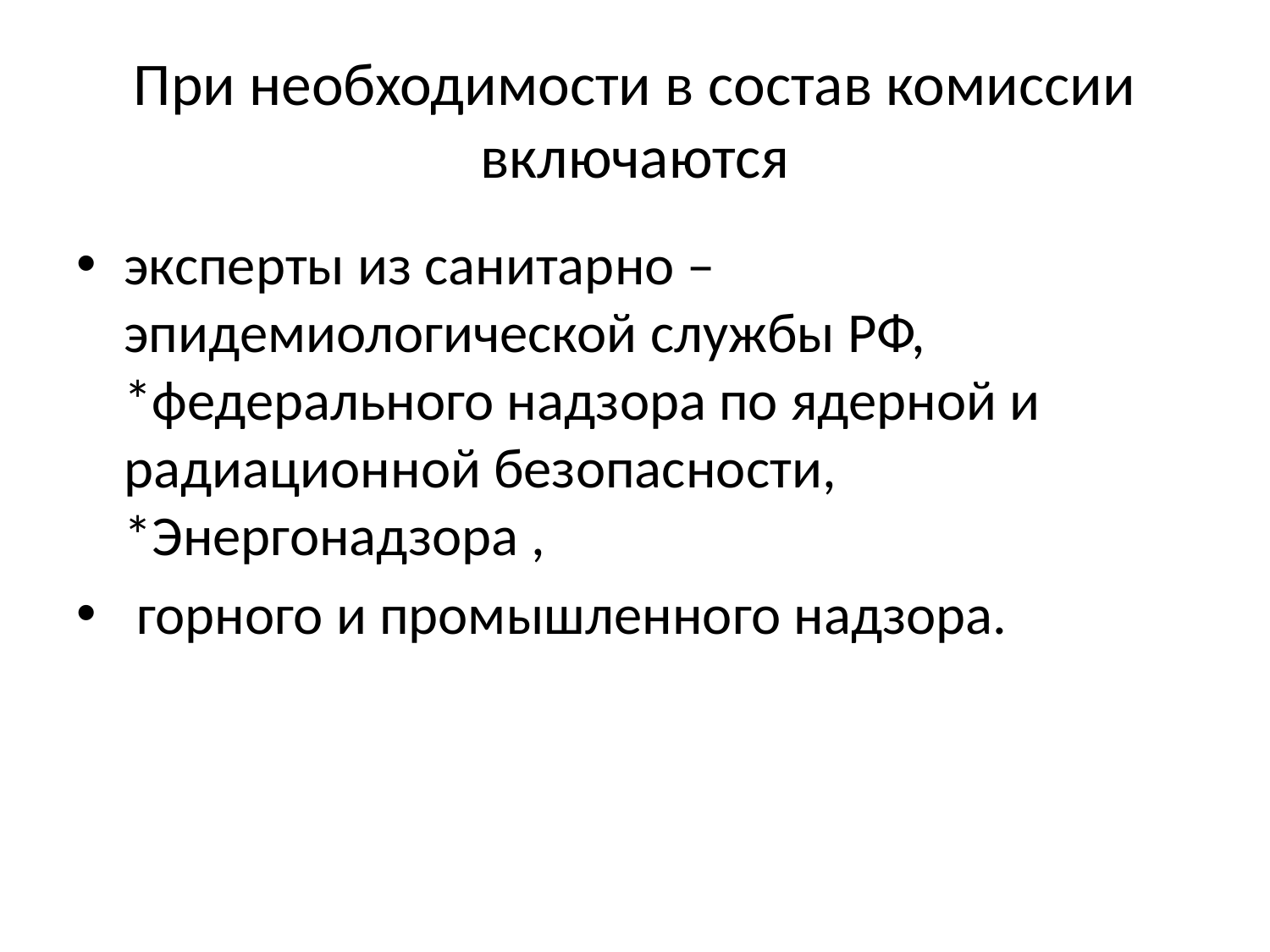

# При необходимости в состав комиссии включаются
эксперты из санитарно – эпидемиологической службы РФ, *федерального надзора по ядерной и радиационной безопасности, *Энергонадзора ,
 горного и промышленного надзора.